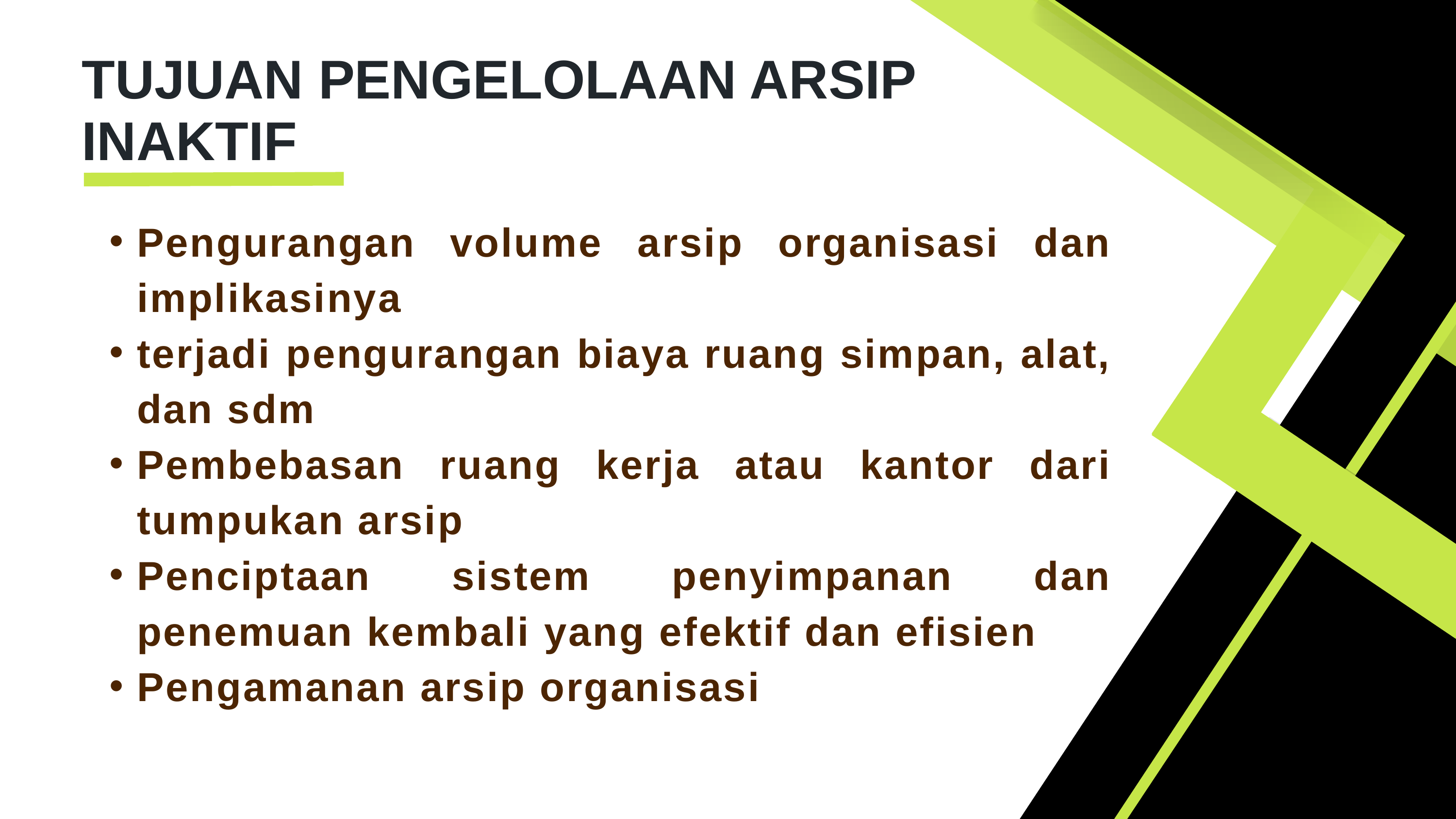

TUJUAN PENGELOLAAN ARSIP INAKTIF

Pengurangan volume arsip organisasi dan implikasinya
terjadi pengurangan biaya ruang simpan, alat, dan sdm
Pembebasan ruang kerja atau kantor dari tumpukan arsip
Penciptaan sistem penyimpanan dan penemuan kembali yang efektif dan efisien
Pengamanan arsip organisasi